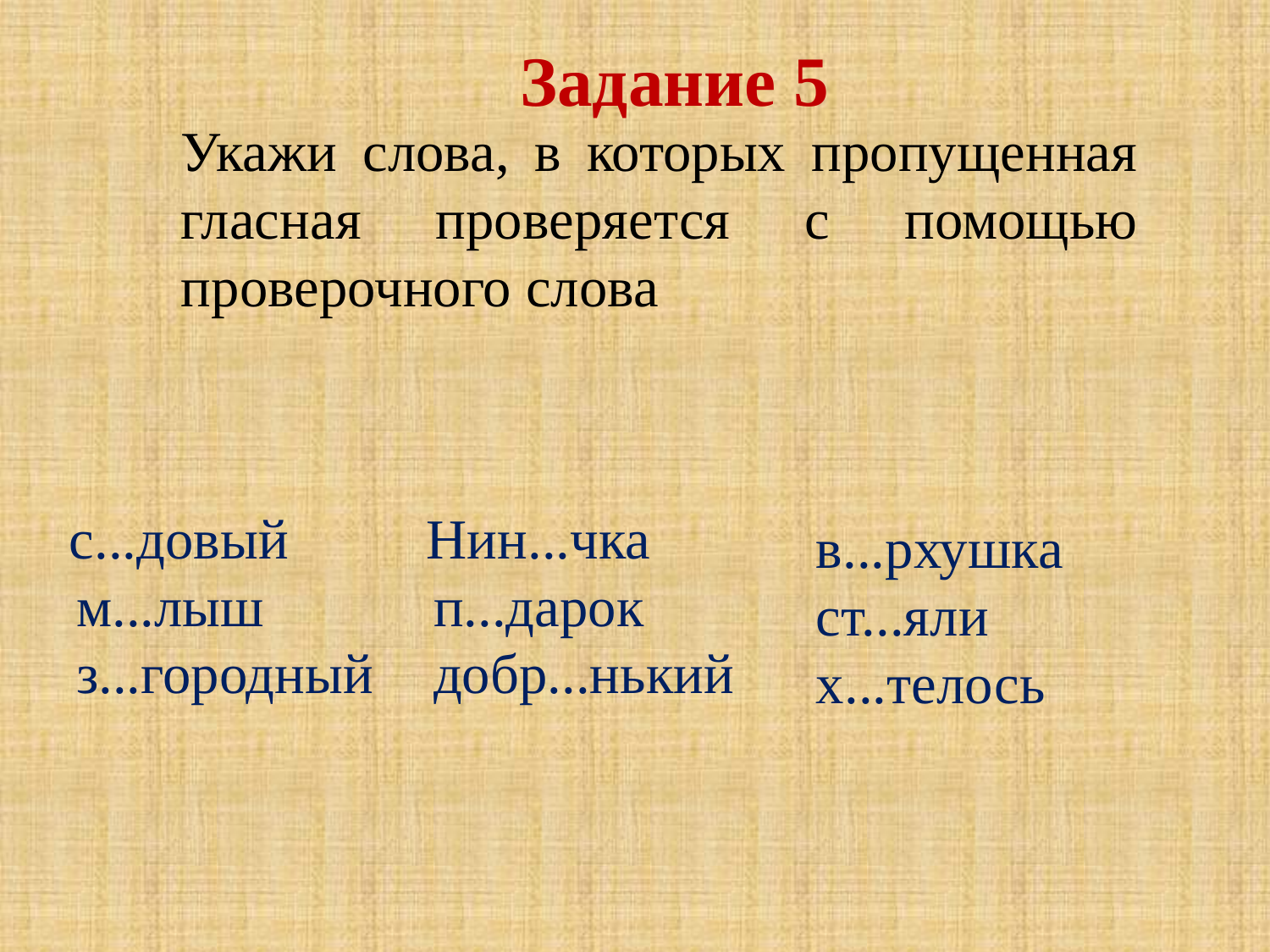

Задание 5
Укажи слова, в которых пропущенная гласная проверяется с помощью проверочного слова
 с...довый
 м...лыш
 з...городный
 Нин...чка
 п...дарок
 добр...нький
в...рхушка
ст...яли
х...телось